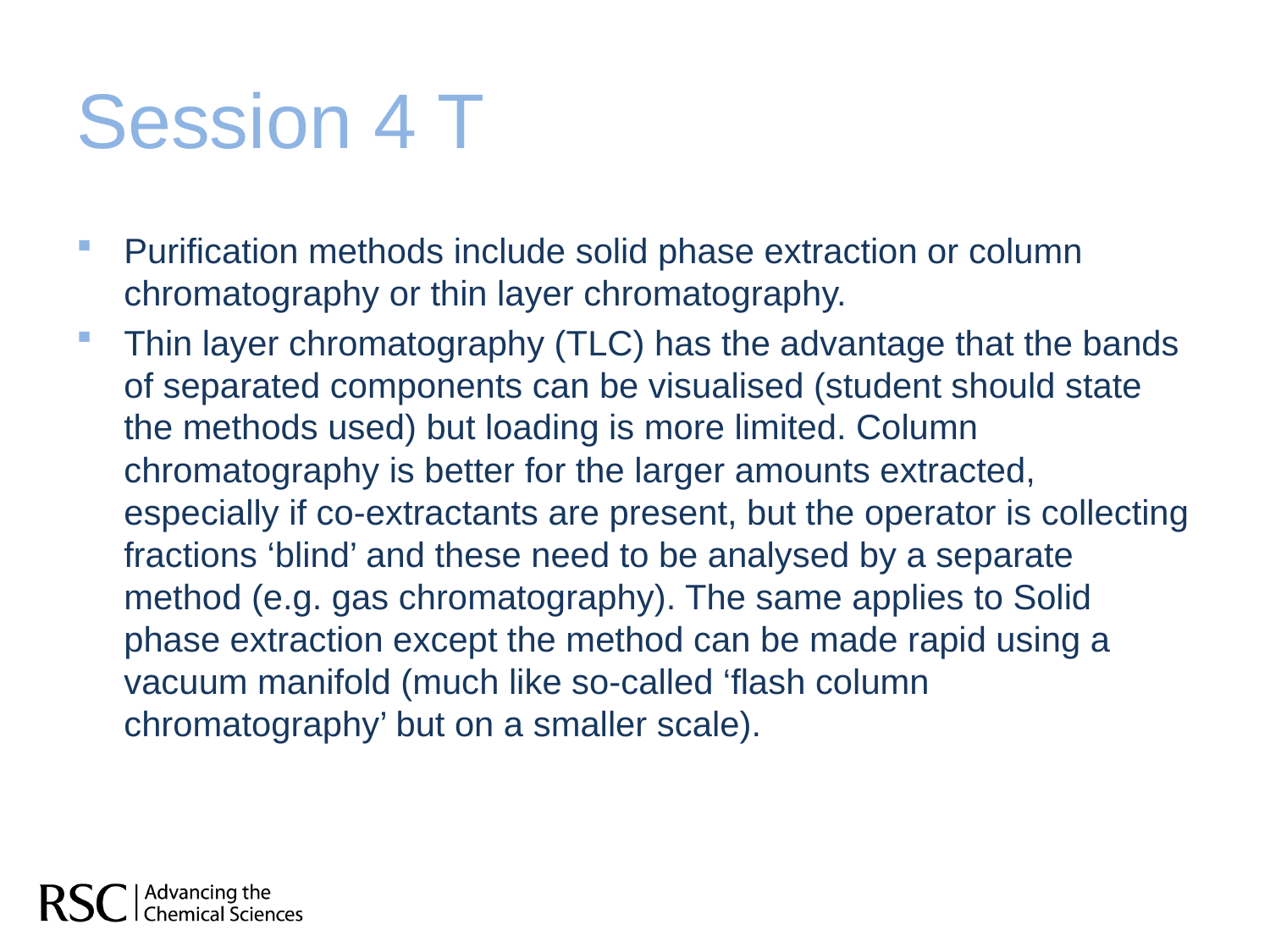

# Session 4 T
Purification methods include solid phase extraction or column chromatography or thin layer chromatography.
Thin layer chromatography (TLC) has the advantage that the bands of separated components can be visualised (student should state the methods used) but loading is more limited. Column chromatography is better for the larger amounts extracted, especially if co-extractants are present, but the operator is collecting fractions ‘blind’ and these need to be analysed by a separate method (e.g. gas chromatography). The same applies to Solid phase extraction except the method can be made rapid using a vacuum manifold (much like so-called ‘flash column chromatography’ but on a smaller scale).